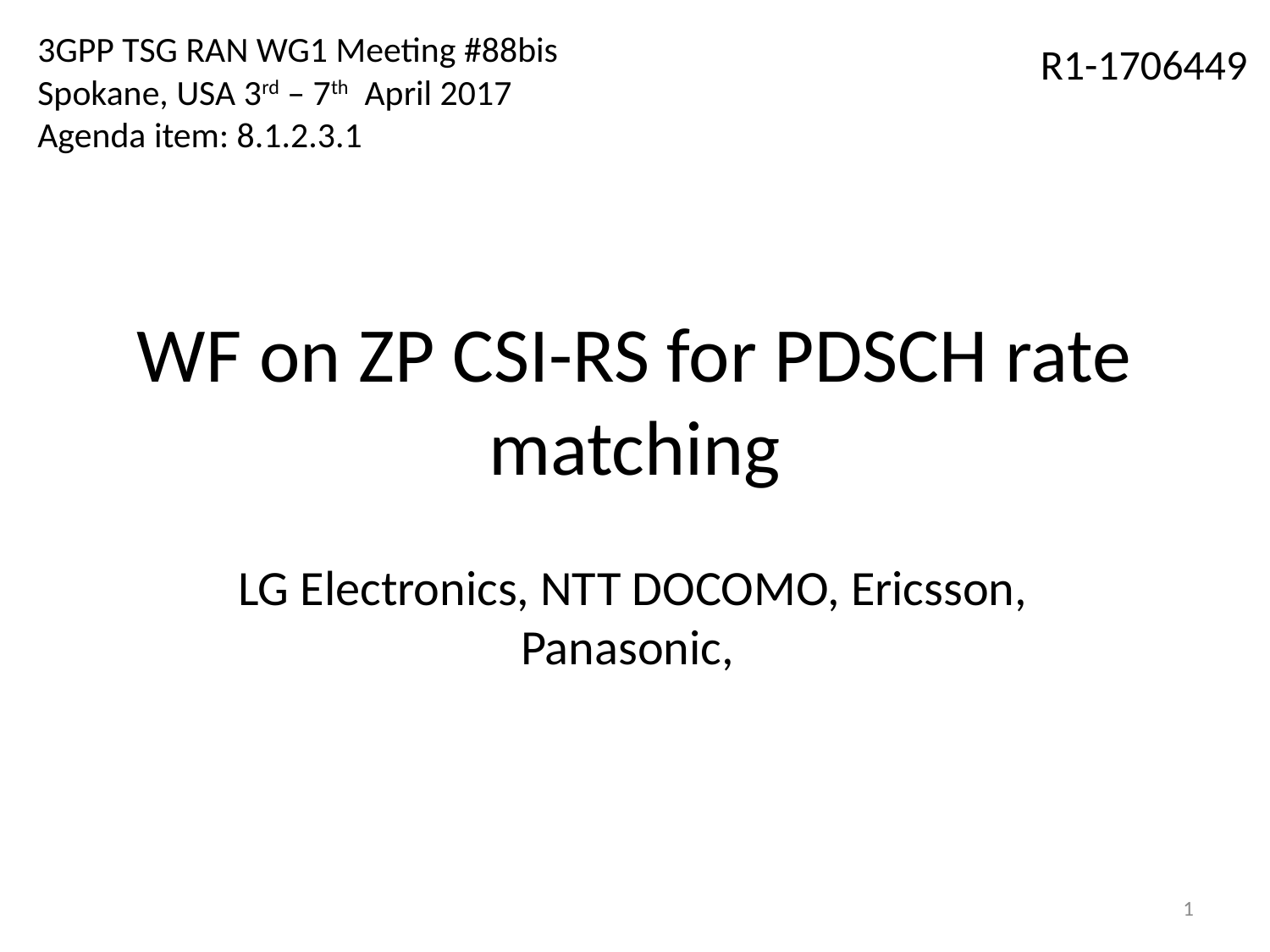

3GPP TSG RAN WG1 Meeting #88bis
Spokane, USA 3rd – 7th  April 2017
Agenda item: 8.1.2.3.1
R1-1706449
# WF on ZP CSI-RS for PDSCH rate matching
LG Electronics, NTT DOCOMO, Ericsson, Panasonic,
1